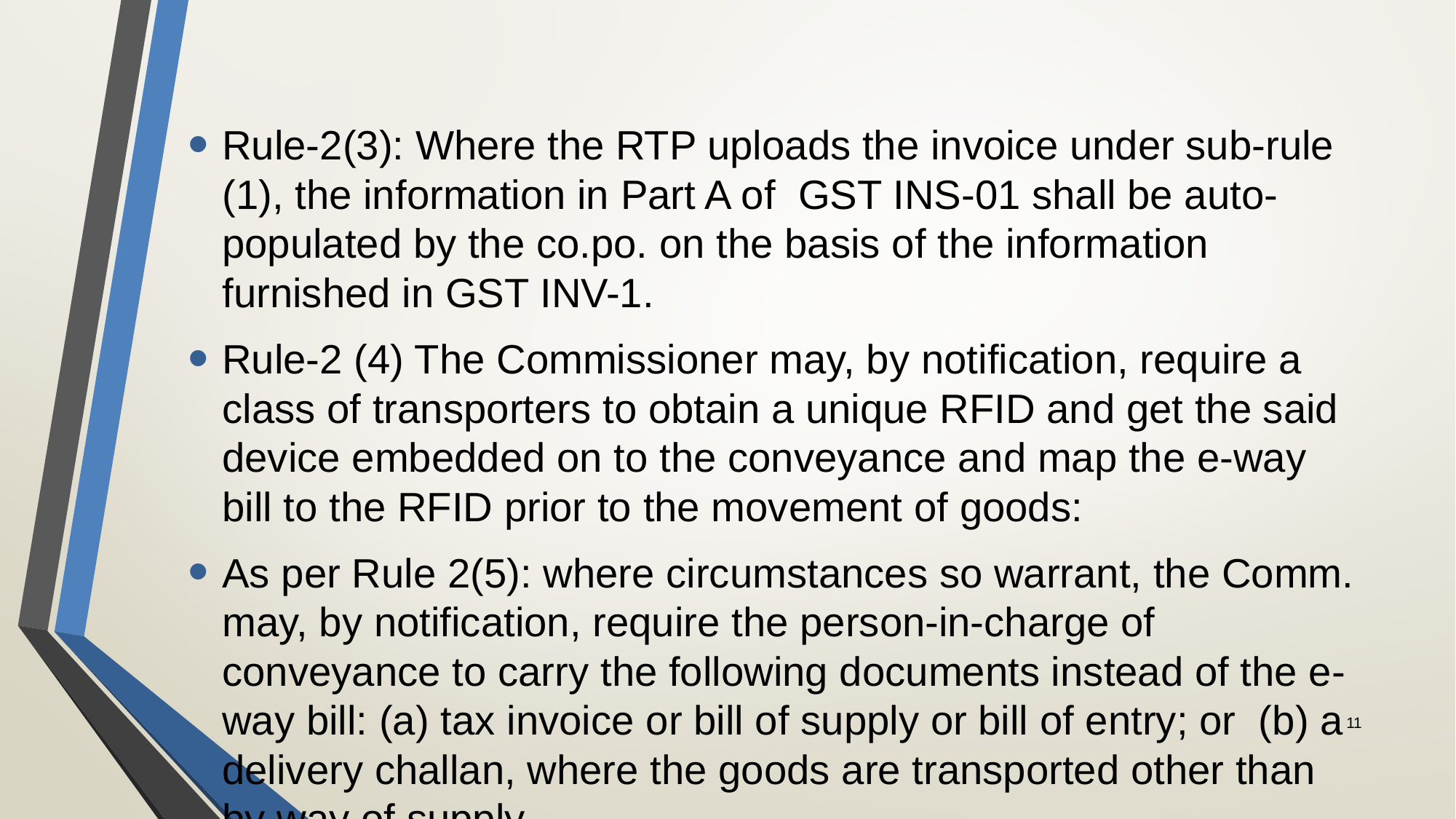

#
Rule-2(3): Where the RTP uploads the invoice under sub-rule (1), the information in Part A of  GST INS-01 shall be auto-populated by the co.po. on the basis of the information furnished in GST INV-1.
Rule-2 (4) The Commissioner may, by notification, require a class of transporters to obtain a unique RFID and get the said device embedded on to the conveyance and map the e-way bill to the RFID prior to the movement of goods:
As per Rule 2(5): where circumstances so warrant, the Comm. may, by notification, require the person-in-charge of conveyance to carry the following documents instead of the e-way bill: (a) tax invoice or bill of supply or bill of entry; or  (b) a delivery challan, where the goods are transported other than by way of supply.
11